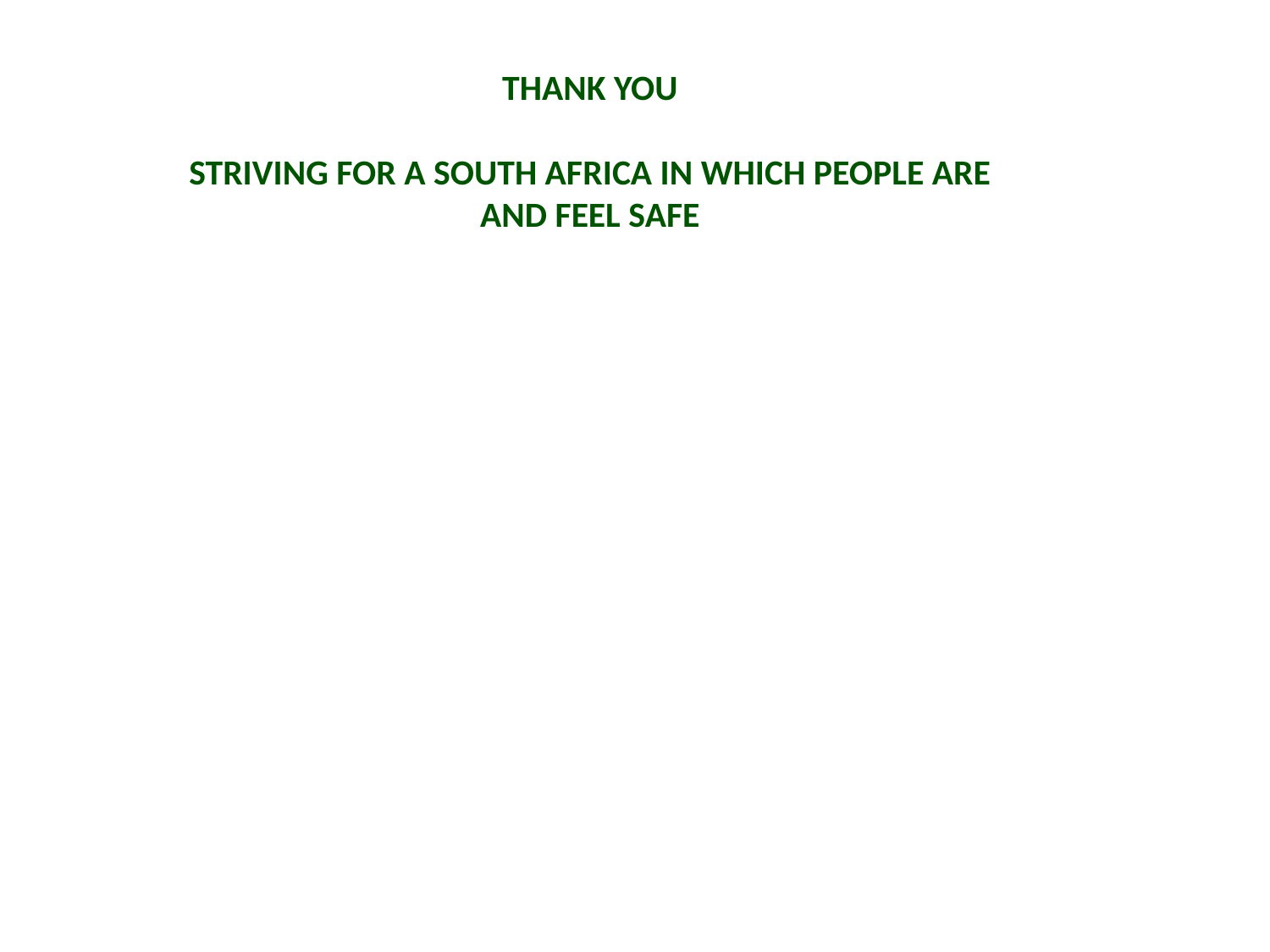

Thank You
THANK YOU

STRIVING FOR A SOUTH AFRICA IN WHICH PEOPLE ARE AND FEEL SAFE